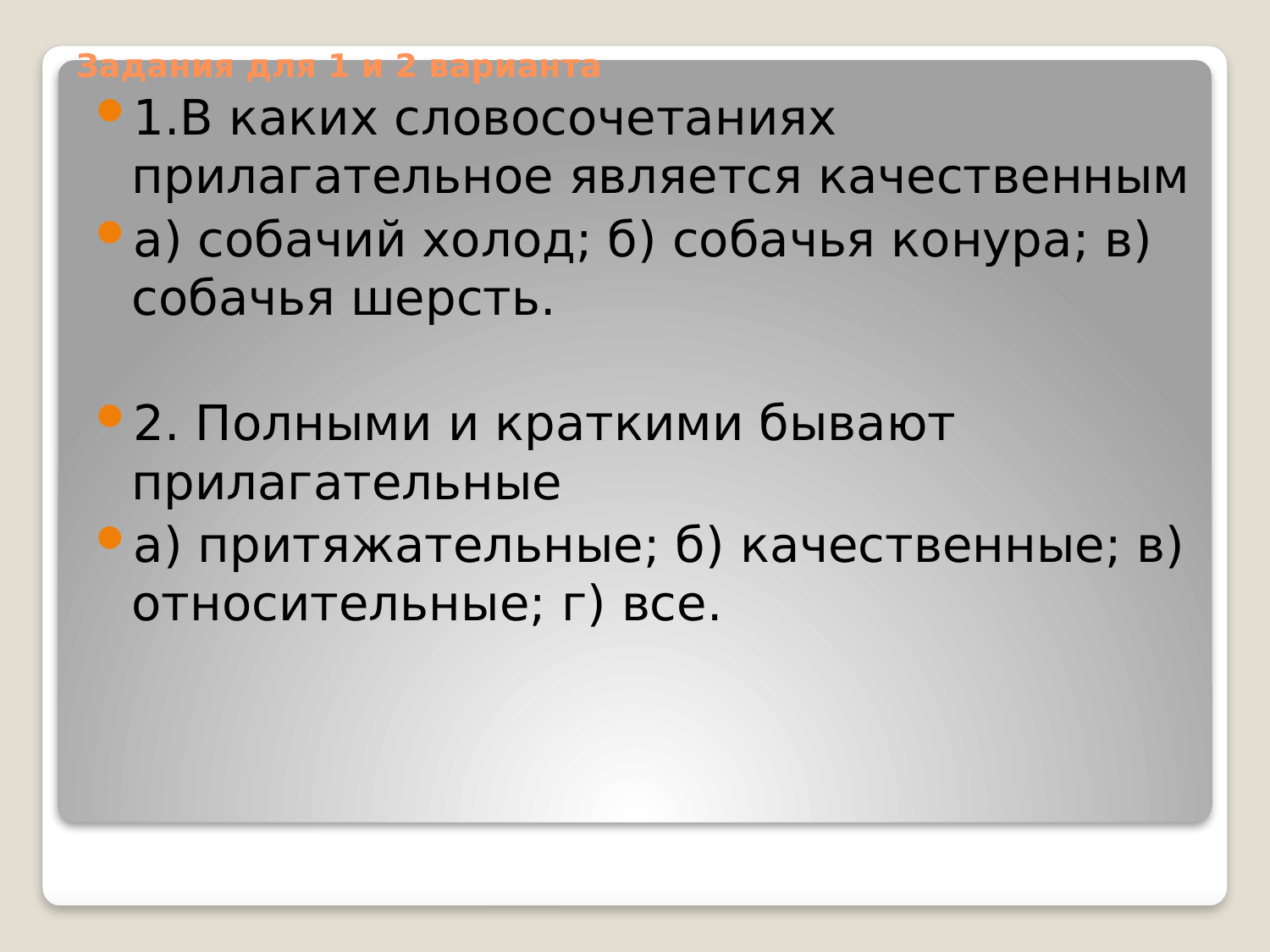

# Задания для 1 и 2 варианта
1.В каких словосочетаниях прилагательное является качественным
а) собачий холод; б) собачья конура; в) собачья шерсть.

2. Полными и краткими бывают прилагательные
а) притяжательные; б) качественные; в) относительные; г) все.